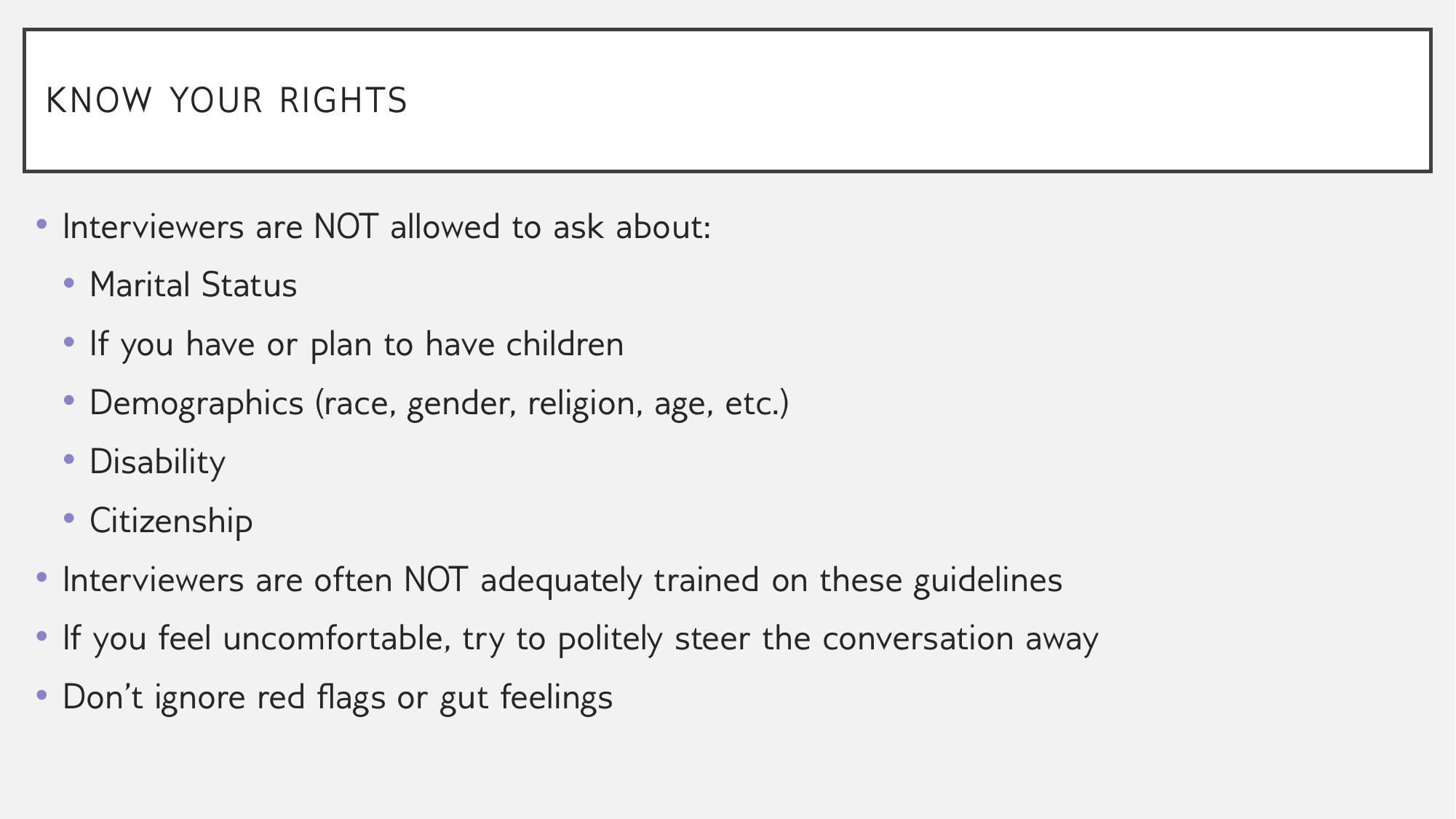

# Know Your Rights
Interviewers are NOT allowed to ask about:
Marital Status
If you have or plan to have children
Demographics (race, gender, religion, age, etc.)
Disability
Citizenship
Interviewers are often NOT adequately trained on these guidelines
If you feel uncomfortable, try to politely steer the conversation away
Don’t ignore red flags or gut feelings